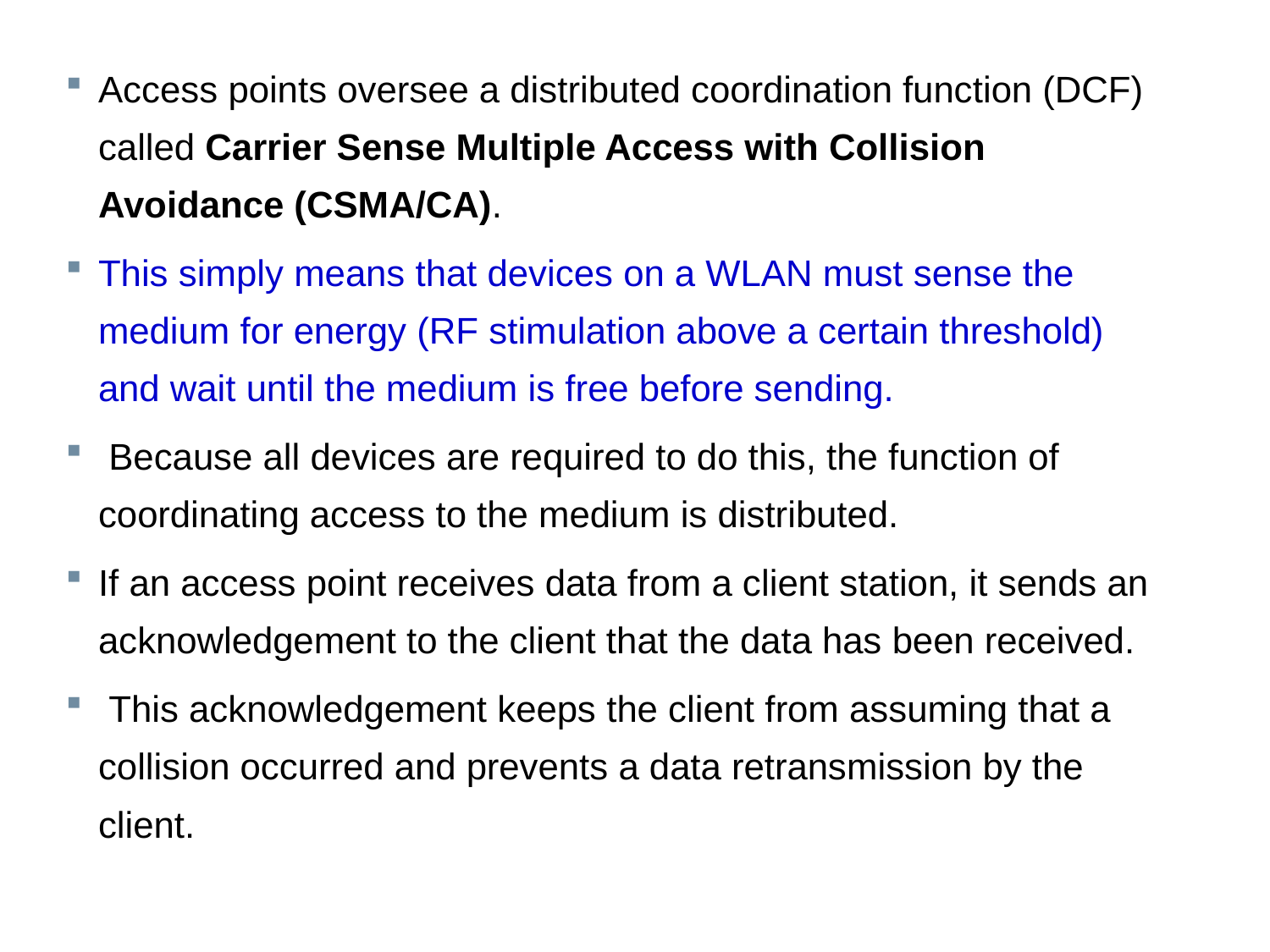

Access points oversee a distributed coordination function (DCF) called Carrier Sense Multiple Access with Collision Avoidance (CSMA/CA).
This simply means that devices on a WLAN must sense the medium for energy (RF stimulation above a certain threshold) and wait until the medium is free before sending.
 Because all devices are required to do this, the function of coordinating access to the medium is distributed.
If an access point receives data from a client station, it sends an acknowledgement to the client that the data has been received.
 This acknowledgement keeps the client from assuming that a collision occurred and prevents a data retransmission by the client.